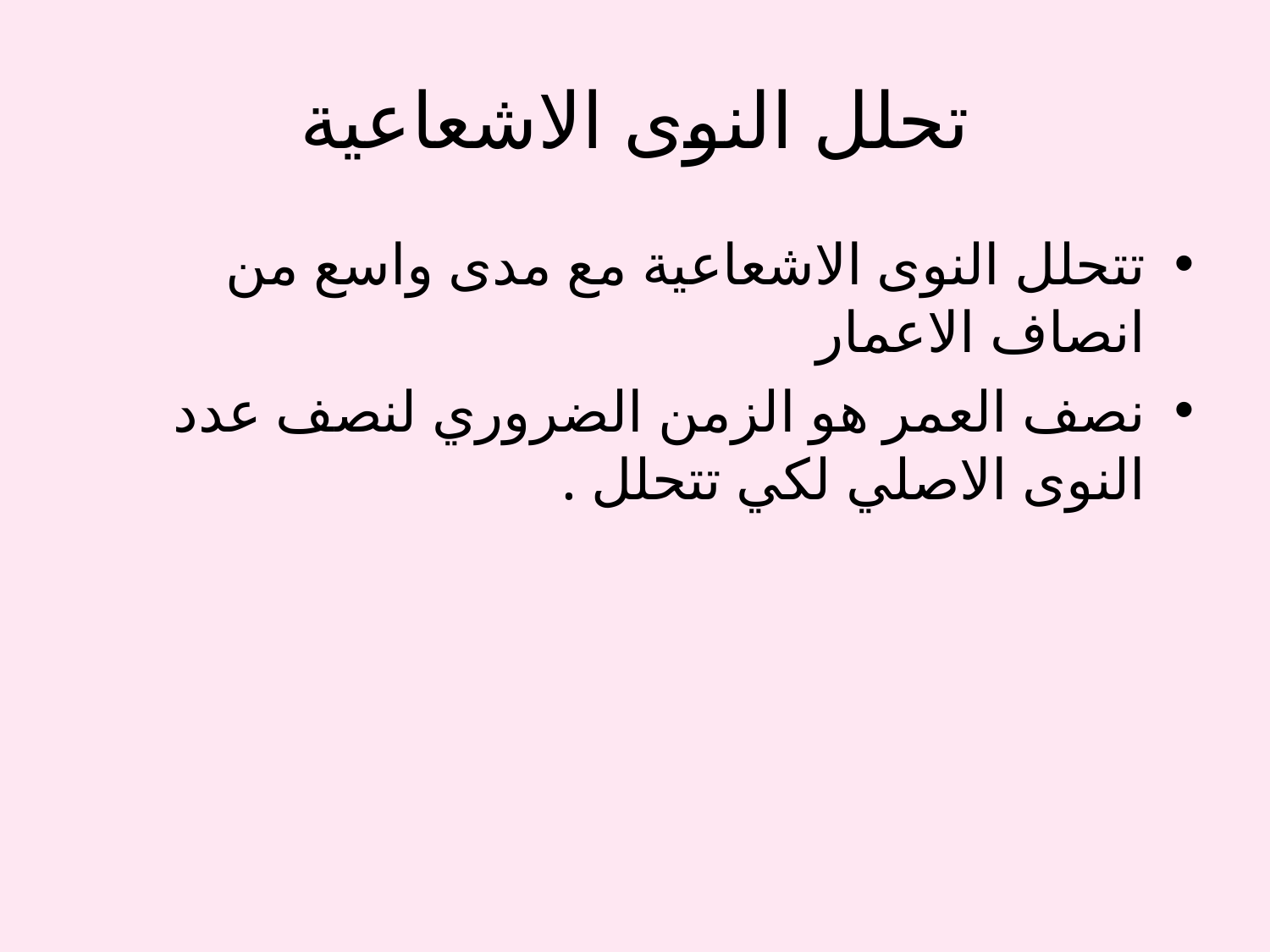

# تحلل النوى الاشعاعية
تتحلل النوى الاشعاعية مع مدى واسع من انصاف الاعمار
نصف العمر هو الزمن الضروري لنصف عدد النوى الاصلي لكي تتحلل .